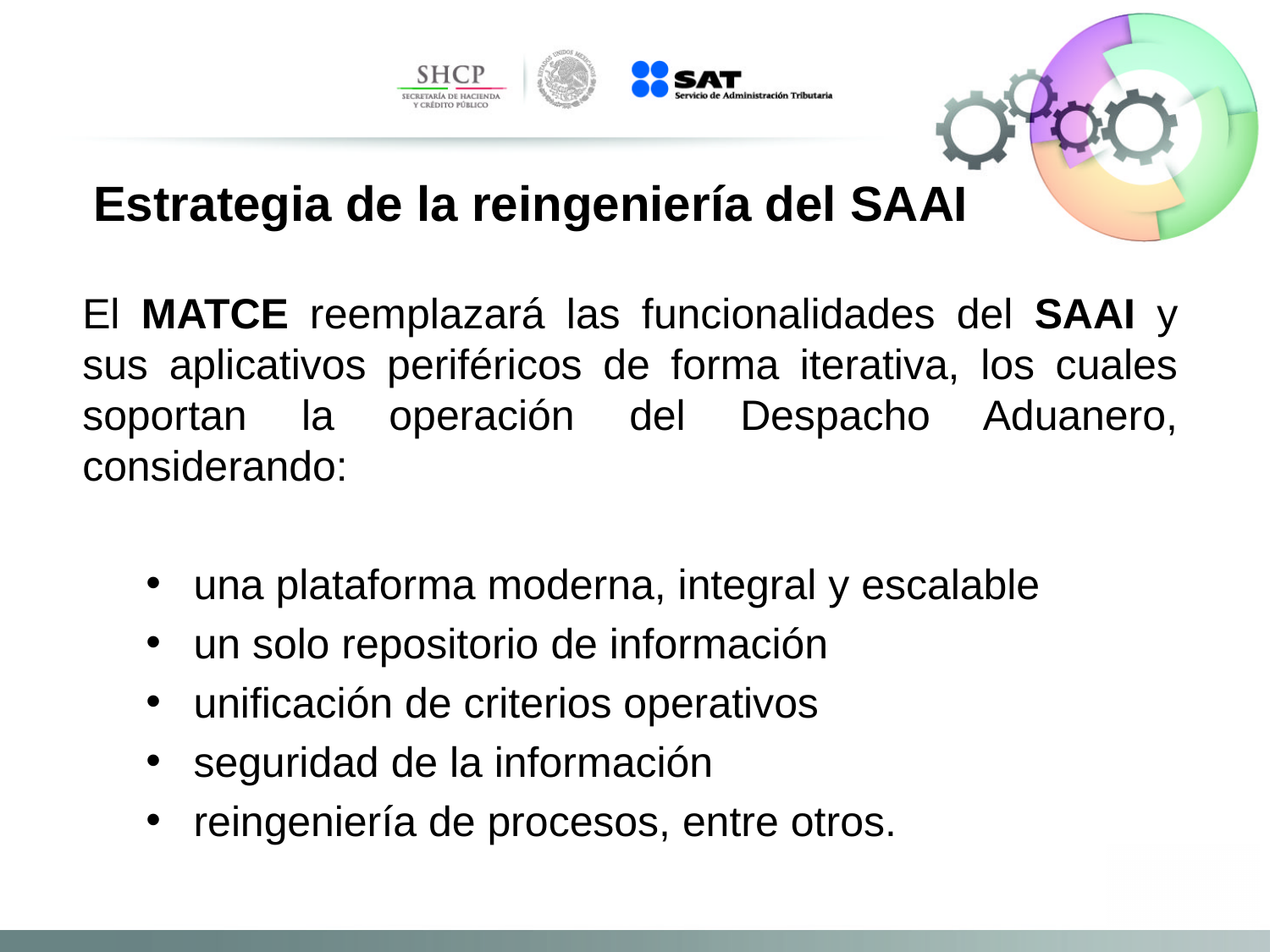

Estrategia de la reingeniería del SAAI
El MATCE reemplazará las funcionalidades del SAAI y sus aplicativos periféricos de forma iterativa, los cuales soportan la operación del Despacho Aduanero, considerando:

una plataforma moderna, integral y escalable
un solo repositorio de información
unificación de criterios operativos
seguridad de la información
reingeniería de procesos, entre otros.